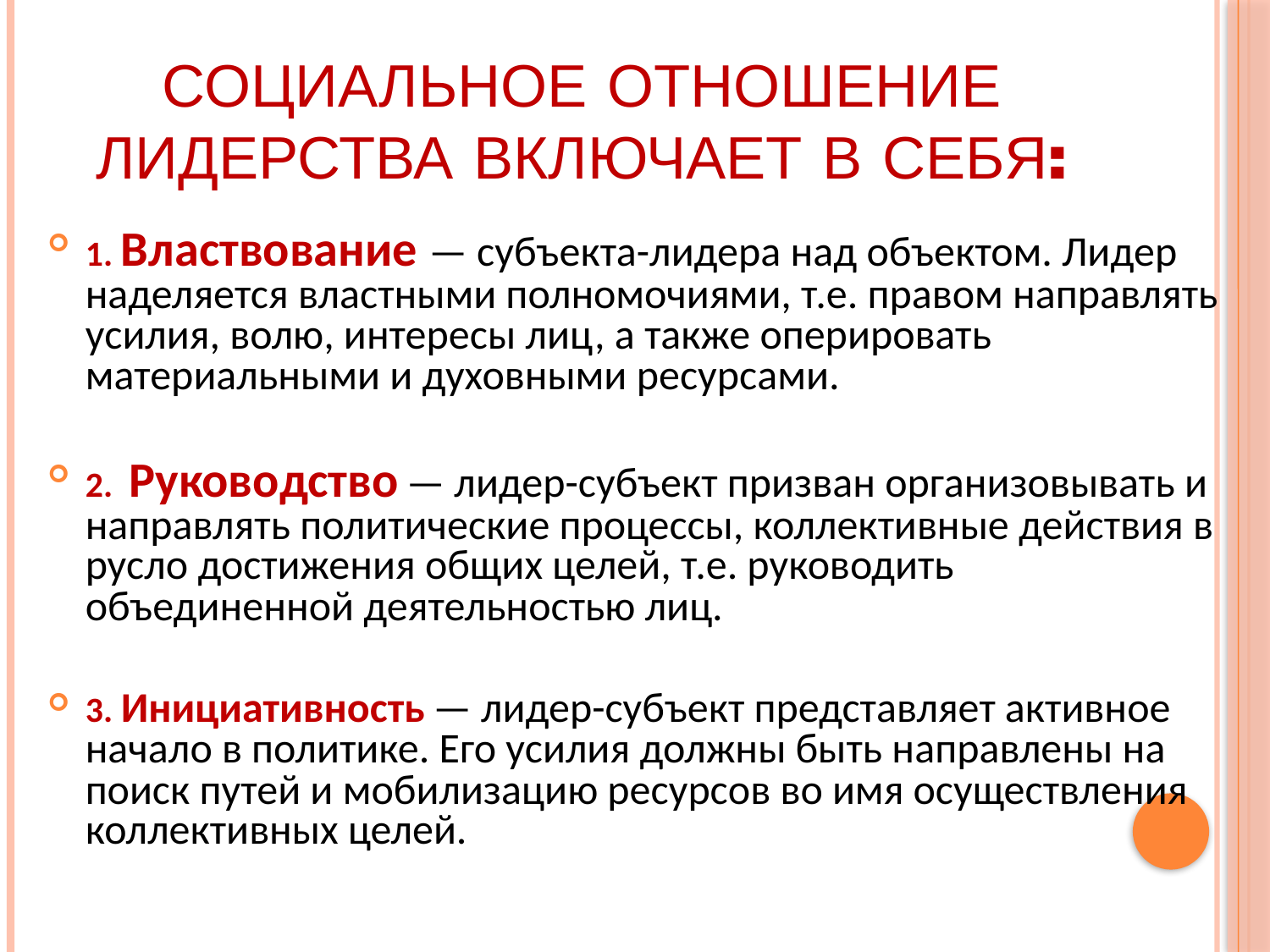

# Социальное отношение лидерства включает в себя:
1. Властвование — субъекта-лидера над объектом. Лидер наделяется властными полномочиями, т.е. правом направлять усилия, волю, интересы лиц, а также оперировать материальными и духовными ресурсами.

2.  Руководство — лидер-субъект призван организовывать и направлять политические процессы, коллективные действия в русло достижения общих целей, т.е. руководить объединенной деятельностью лиц.

3. Инициативность — лидер-субъект представляет активное начало в политике. Его усилия должны быть направлены на поиск путей и мобилизацию ресурсов во имя осуществления коллективных целей.